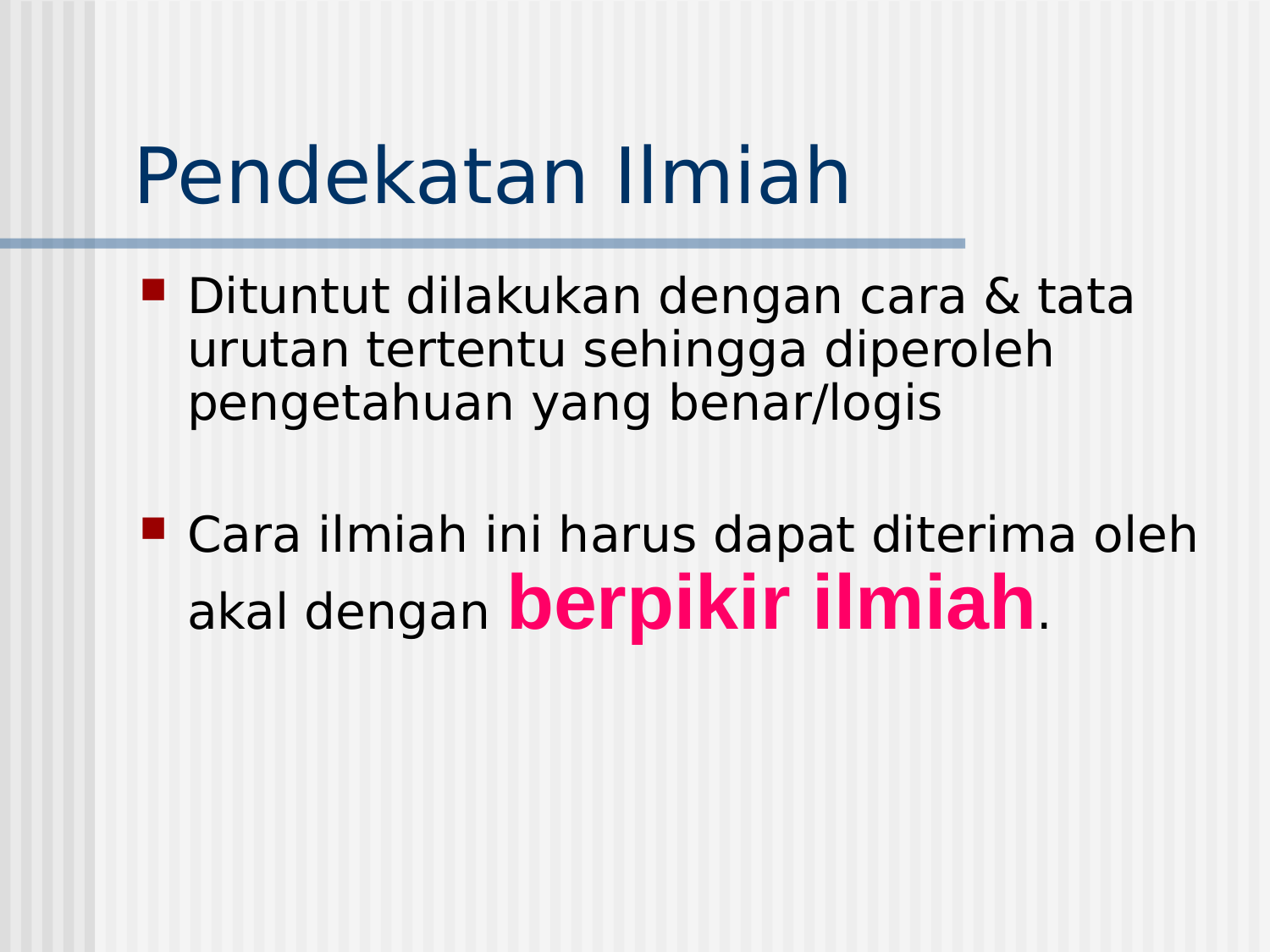

# Pendekatan Ilmiah
Dituntut dilakukan dengan cara & tata urutan tertentu sehingga diperoleh pengetahuan yang benar/logis

Cara ilmiah ini harus dapat diterima oleh akal dengan berpikir ilmiah.